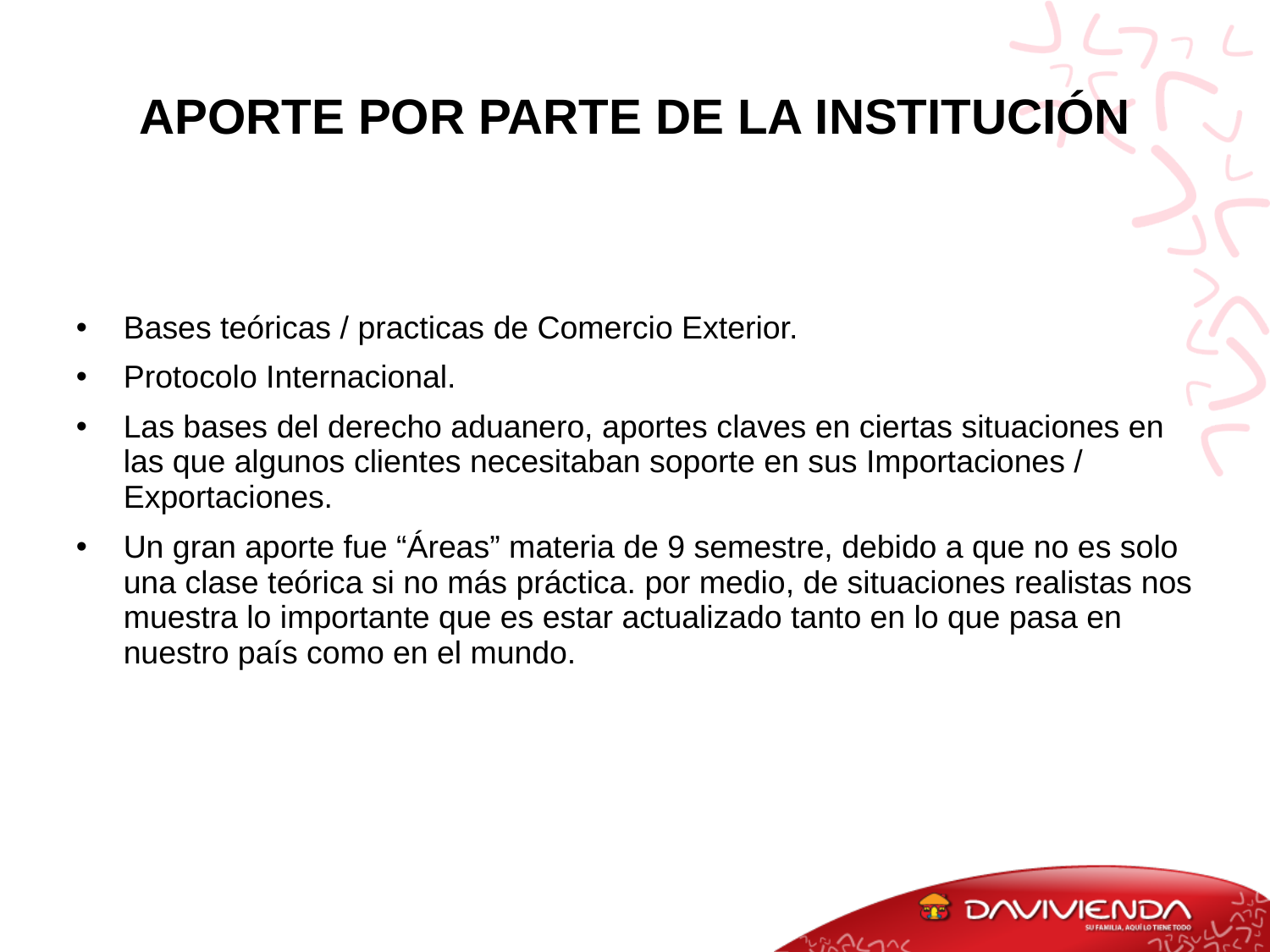

# APORTE POR PARTE DE LA INSTITUCIÓN

Bases teóricas / practicas de Comercio Exterior.
Protocolo Internacional.
Las bases del derecho aduanero, aportes claves en ciertas situaciones en las que algunos clientes necesitaban soporte en sus Importaciones / Exportaciones.
Un gran aporte fue “Áreas” materia de 9 semestre, debido a que no es solo una clase teórica si no más práctica. por medio, de situaciones realistas nos muestra lo importante que es estar actualizado tanto en lo que pasa en nuestro país como en el mundo.